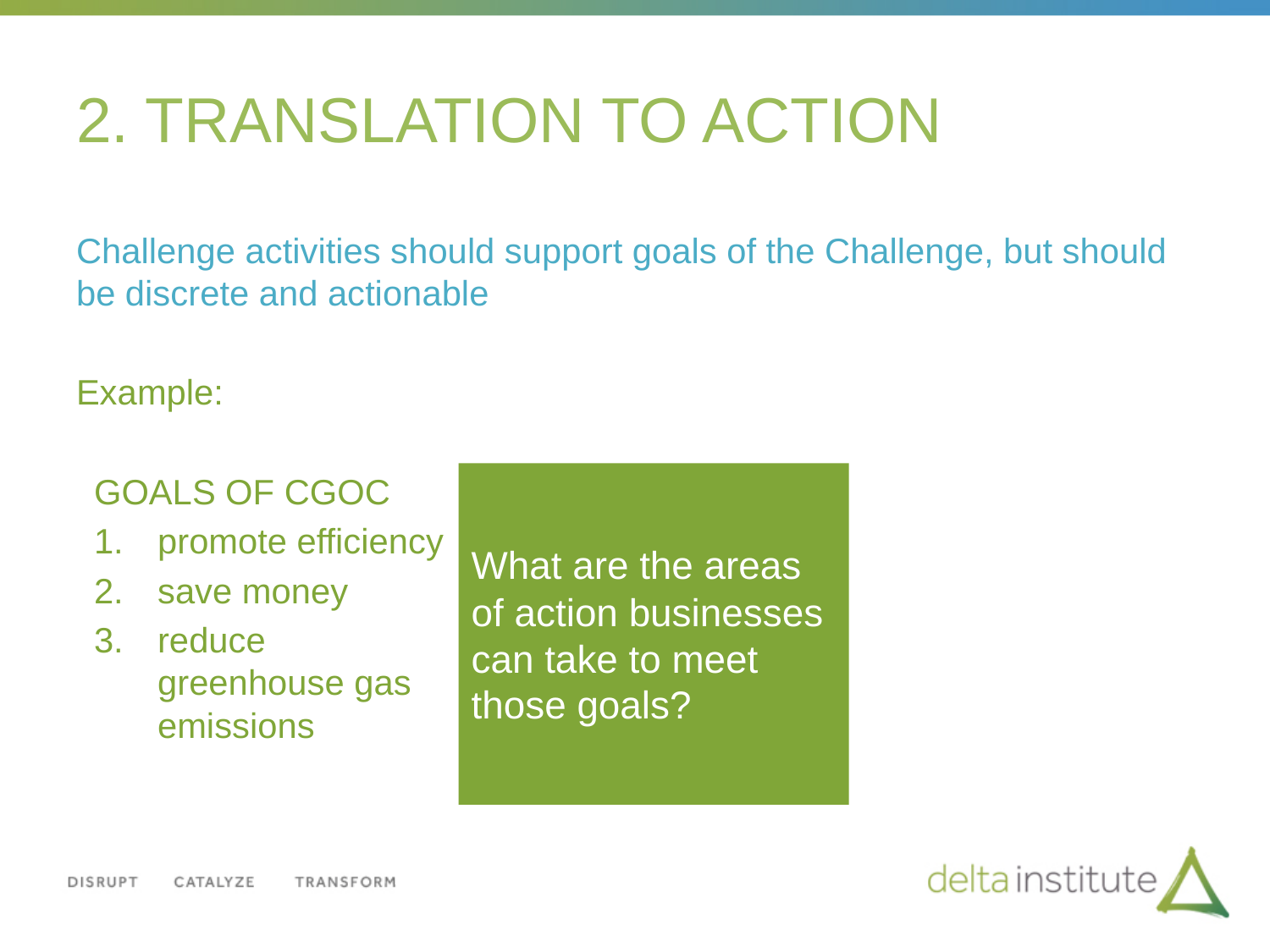

# 2. TRANSLATION TO ACTION
Challenge activities should support goals of the Challenge, but should be discrete and actionable

Example:
GOALS OF CGOC
promote efficiency
save money
reduce greenhouse gas emissions
ACTION AREAS
Energy
Water
Waste
Transportation
Purchasing
What are the areas of action businesses can take to meet those goals?